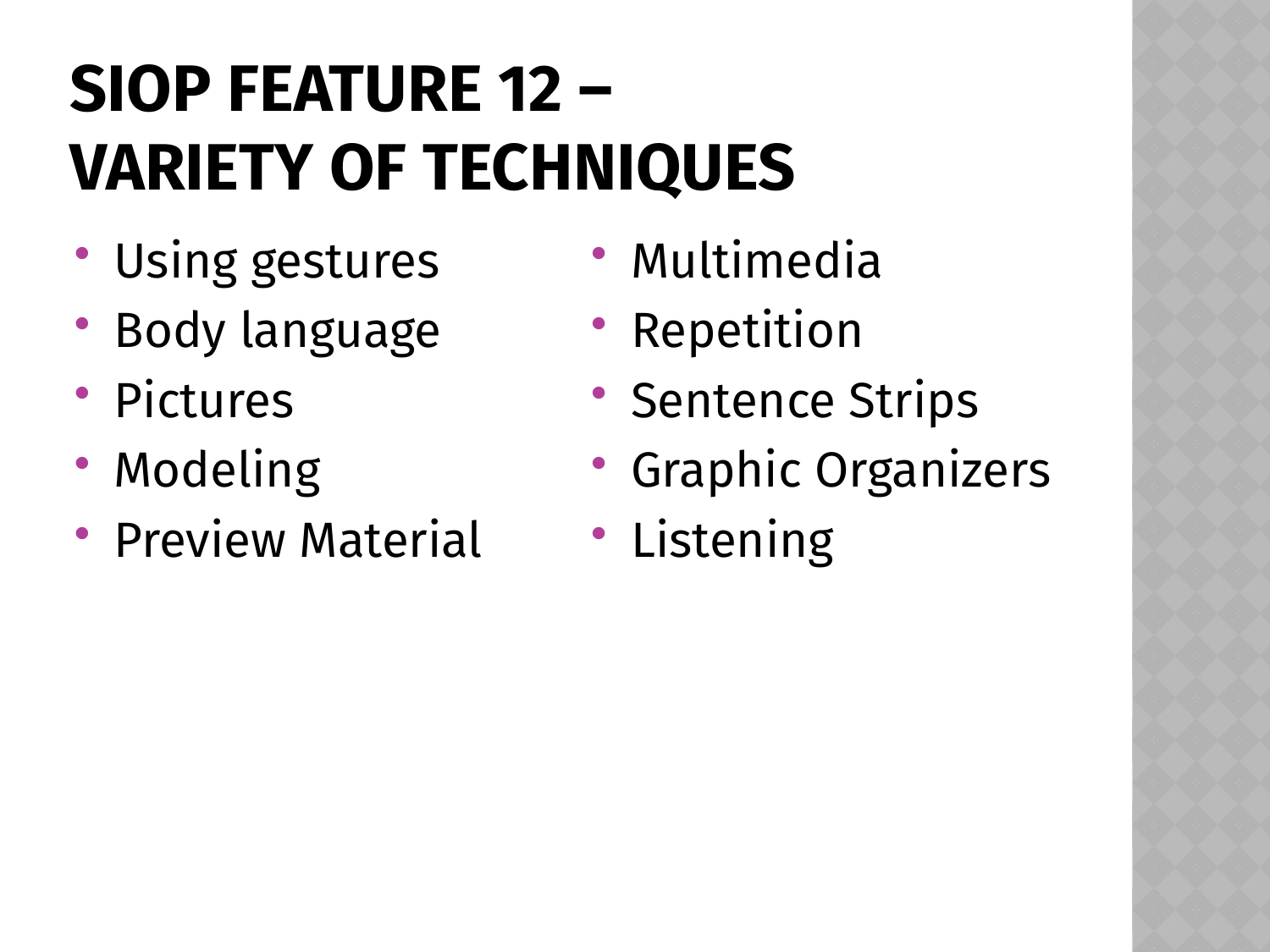

# Siop Feature 12 – Variety of techniques
Using gestures
Body language
Pictures
Modeling
Preview Material

Multimedia
Repetition
Sentence Strips
Graphic Organizers
Listening